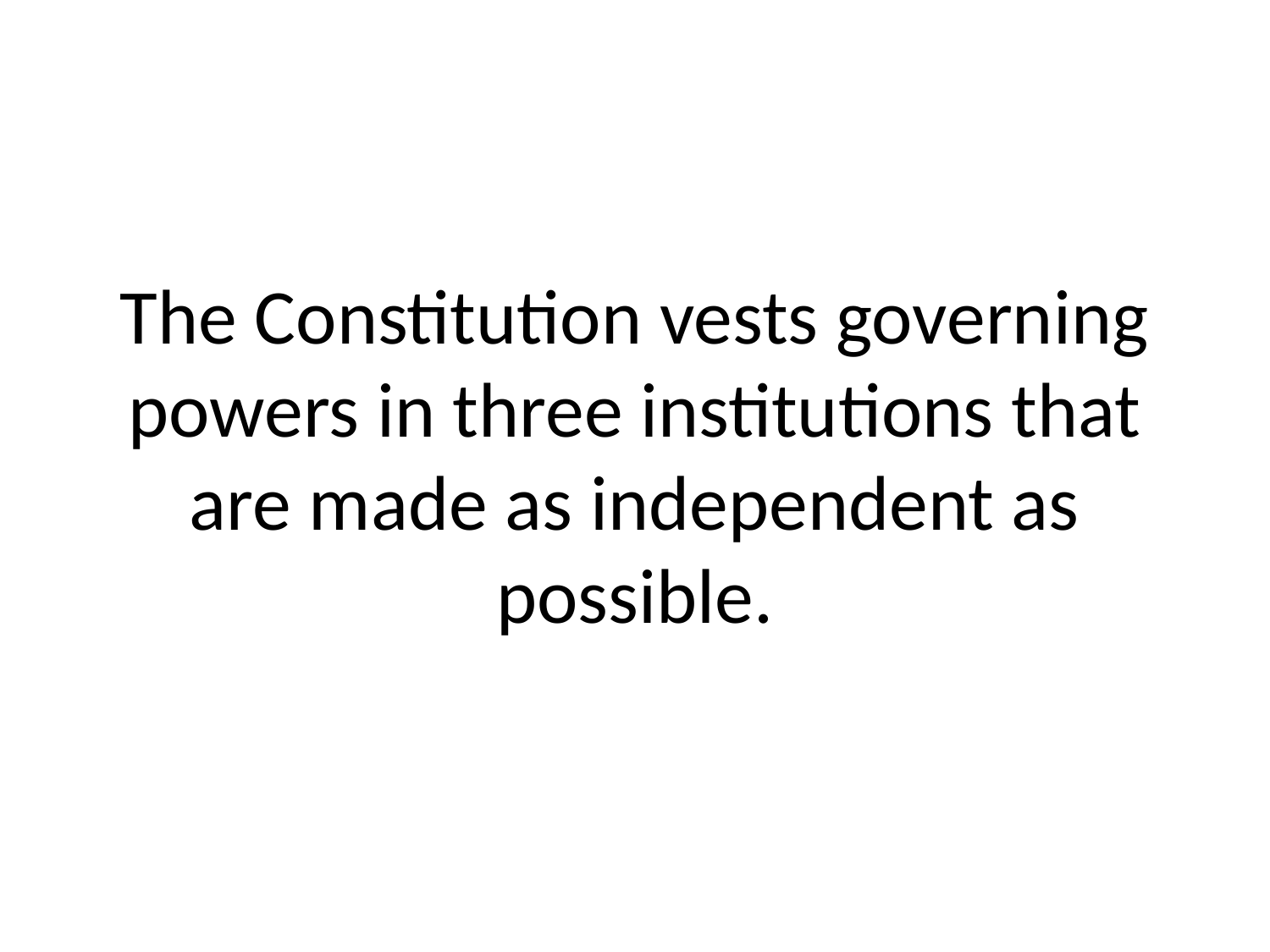

# The Constitution vests governing powers in three institutions that are made as independent as possible.